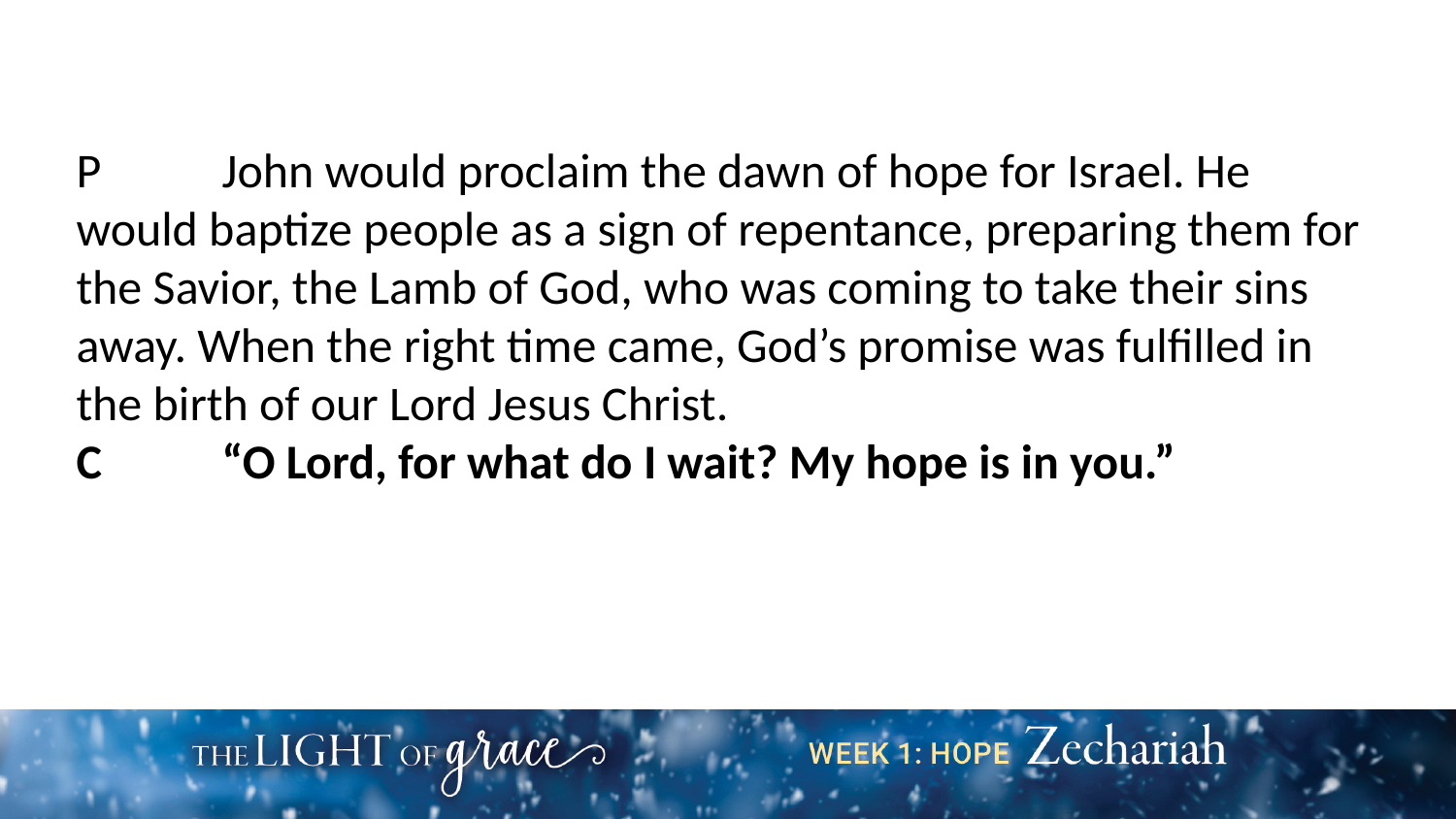

P	John would proclaim the dawn of hope for Israel. He would baptize people as a sign of repentance, preparing them for the Savior, the Lamb of God, who was coming to take their sins away. When the right time came, God’s promise was fulfilled in the birth of our Lord Jesus Christ.
C	“O Lord, for what do I wait? My hope is in you.”